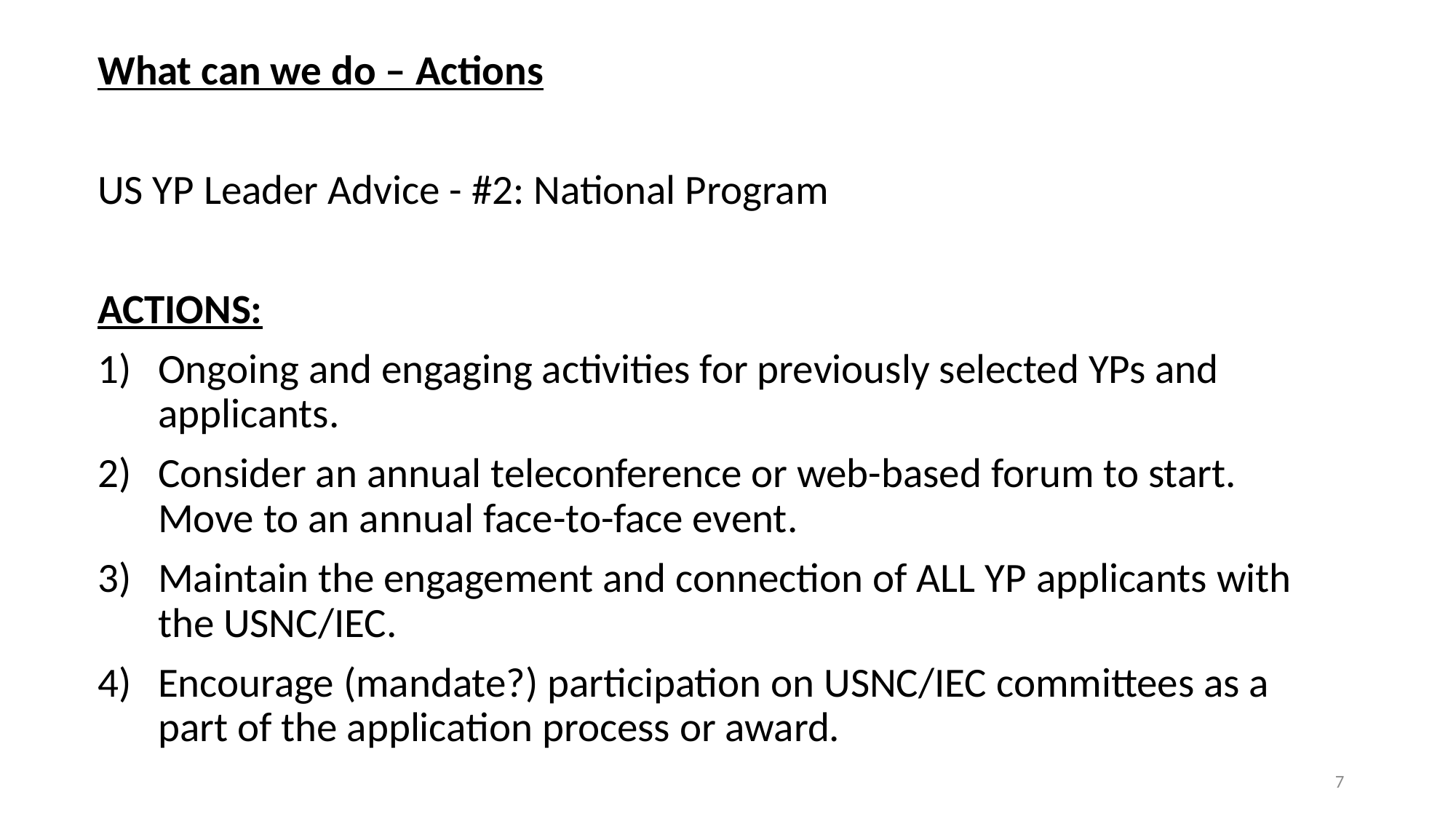

What can we do – Actions

US YP Leader Advice - #2: National Program

ACTIONS:
Ongoing and engaging activities for previously selected YPs and applicants.
Consider an annual teleconference or web-based forum to start.  Move to an annual face-to-face event.
Maintain the engagement and connection of ALL YP applicants with the USNC/IEC.
Encourage (mandate?) participation on USNC/IEC committees as a part of the application process or award.
7